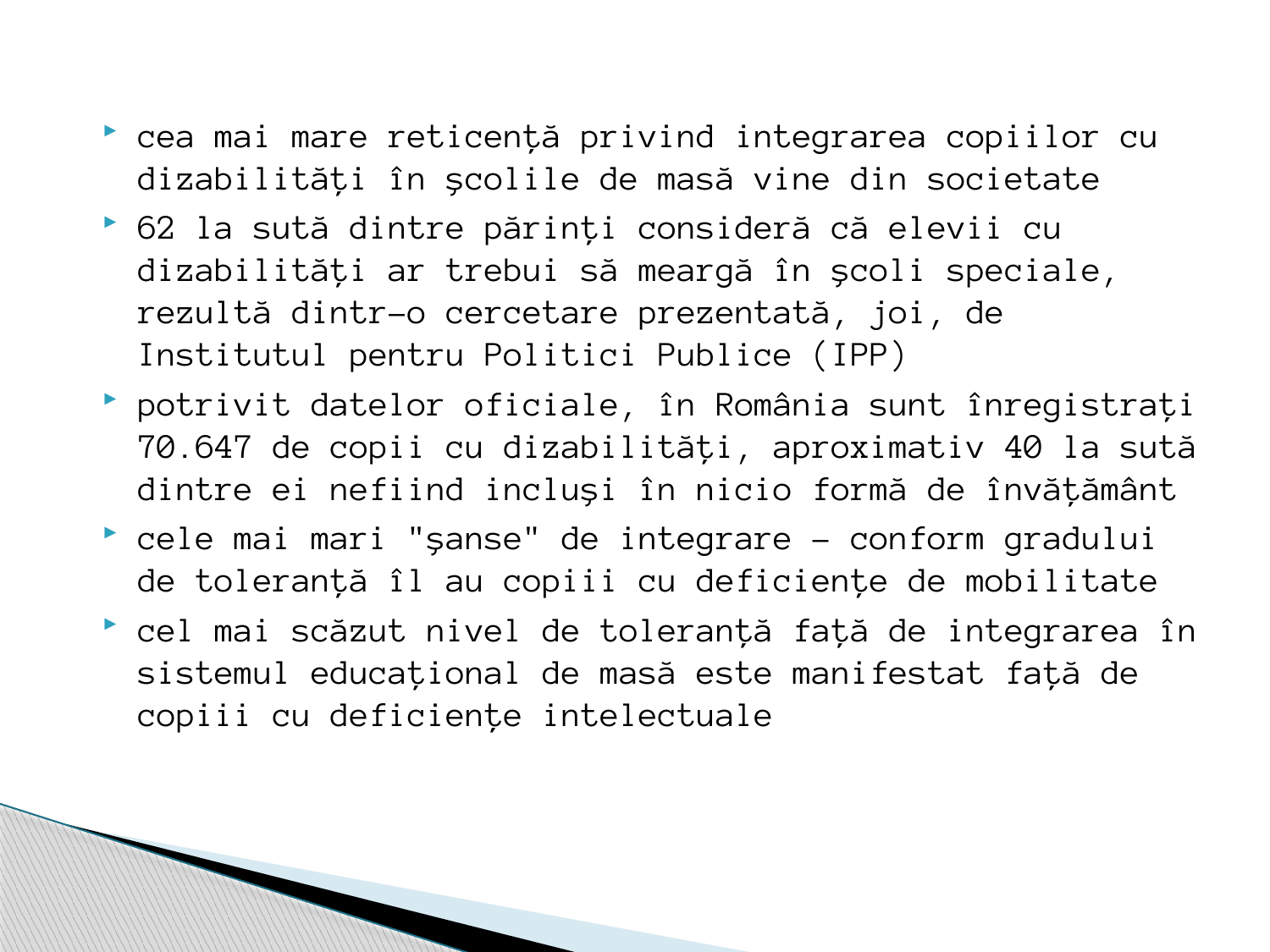

cea mai mare reticenţă privind integrarea copiilor cu dizabilităţi în şcolile de masă vine din societate
62 la sută dintre părinţi consideră că elevii cu dizabilităţi ar trebui să meargă în şcoli speciale, rezultă dintr-o cercetare prezentată, joi, de Institutul pentru Politici Publice (IPP)
potrivit datelor oficiale, în România sunt înregistraţi 70.647 de copii cu dizabilităţi, aproximativ 40 la sută dintre ei nefiind incluşi în nicio formă de învăţământ
cele mai mari "şanse" de integrare - conform gradului de toleranţă îl au copiii cu deficienţe de mobilitate
cel mai scăzut nivel de toleranţă faţă de integrarea în sistemul educaţional de masă este manifestat faţă de copiii cu deficienţe intelectuale